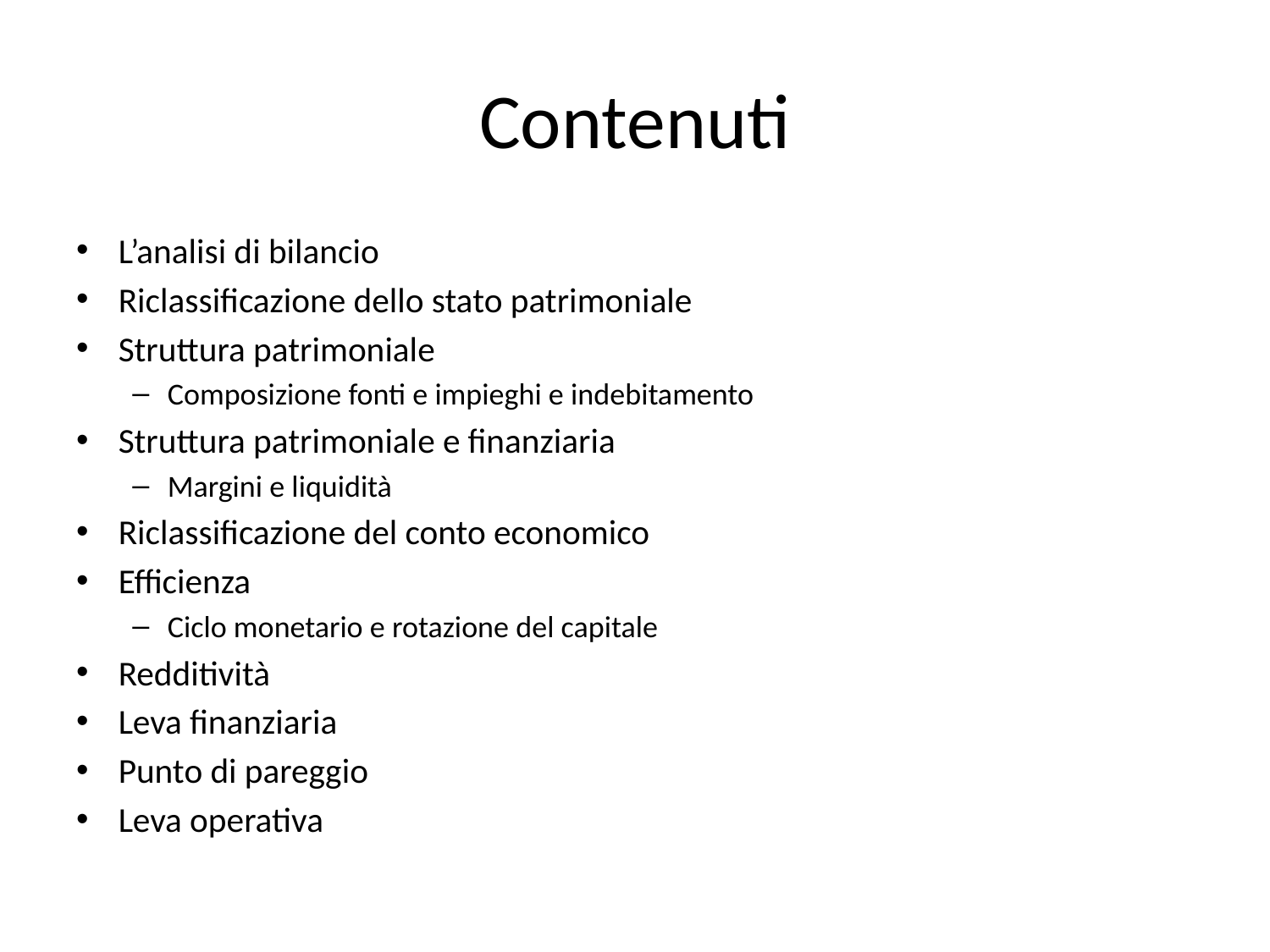

# Contenuti
L’analisi di bilancio
Riclassificazione dello stato patrimoniale
Struttura patrimoniale
Composizione fonti e impieghi e indebitamento
Struttura patrimoniale e finanziaria
Margini e liquidità
Riclassificazione del conto economico
Efficienza
Ciclo monetario e rotazione del capitale
Redditività
Leva finanziaria
Punto di pareggio
Leva operativa